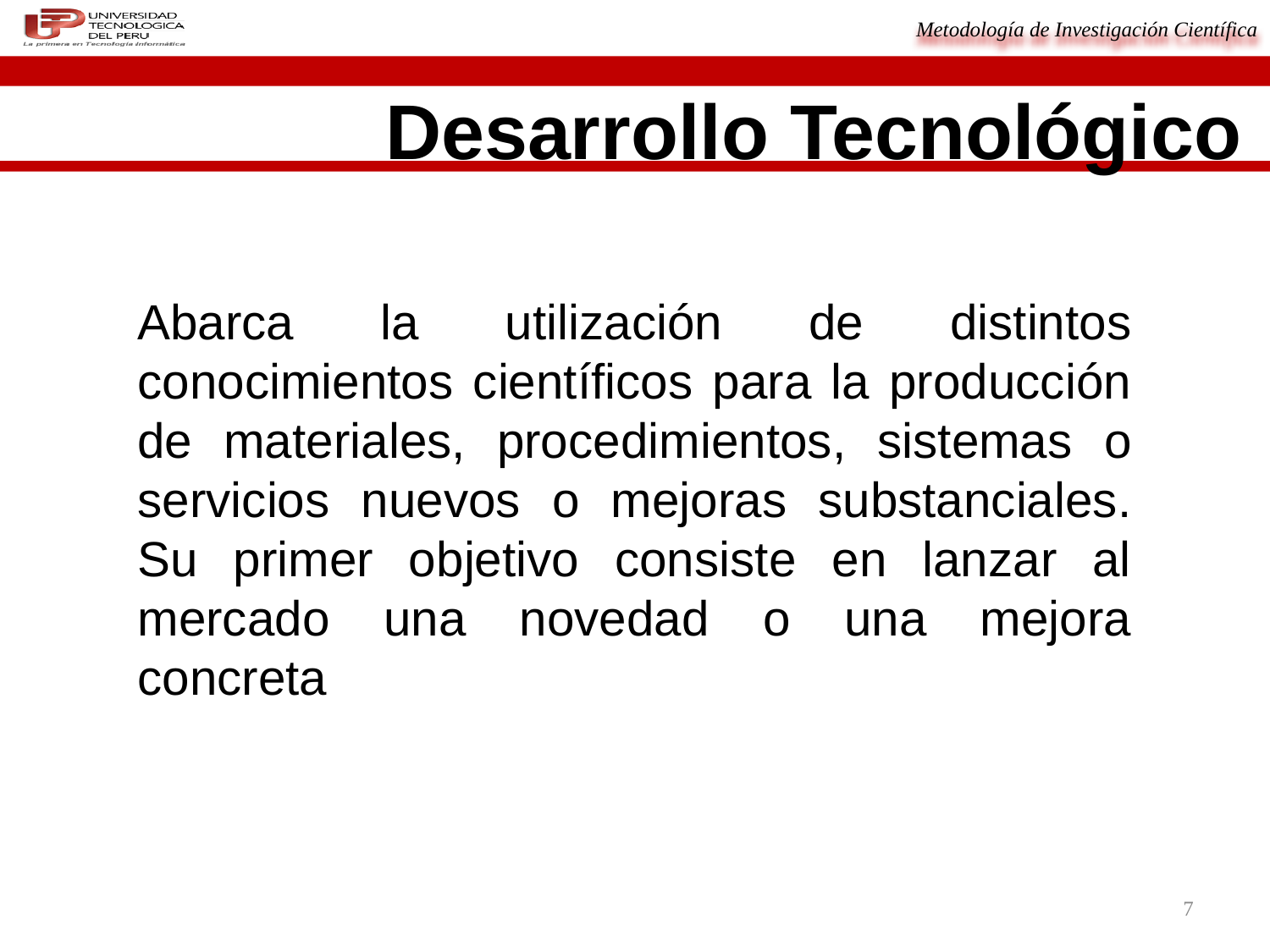

Desarrollo Tecnológico
Abarca la utilización de distintos conocimientos científicos para la producción de materiales, procedimientos, sistemas o servicios nuevos o mejoras substanciales. Su primer objetivo consiste en lanzar al mercado una novedad o una mejora concreta
7